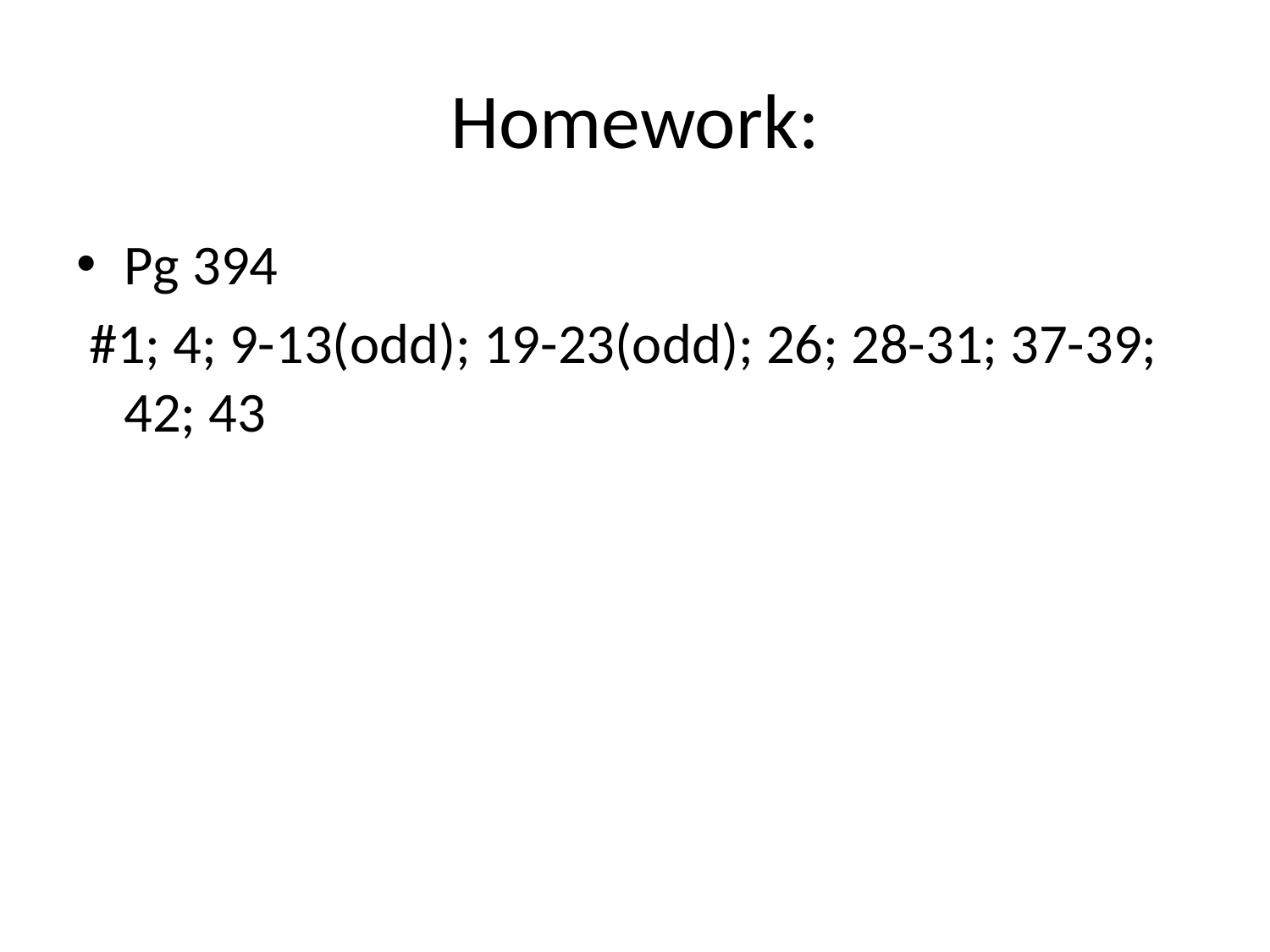

# Homework:
Pg 394
 #1; 4; 9-13(odd); 19-23(odd); 26; 28-31; 37-39; 42; 43